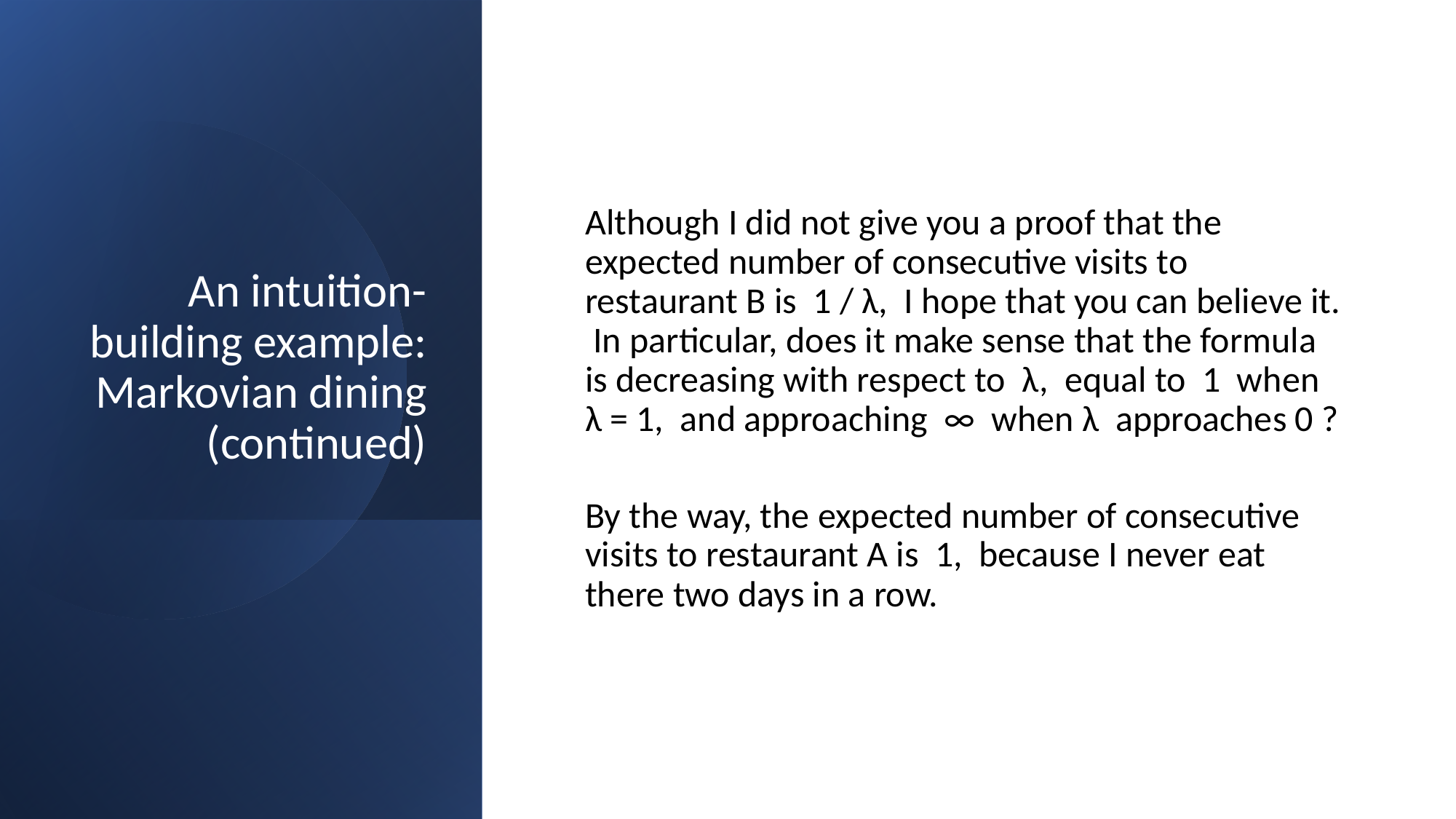

# An intuition-building example: Markovian dining (continued)
Although I did not give you a proof that the expected number of consecutive visits to restaurant B is  1 / λ,  I hope that you can believe it.  In particular, does it make sense that the formula is decreasing with respect to  λ,  equal to  1  when  λ = 1,  and approaching  ∞  when λ  approaches 0 ?

By the way, the expected number of consecutive visits to restaurant A is  1,  because I never eat there two days in a row.